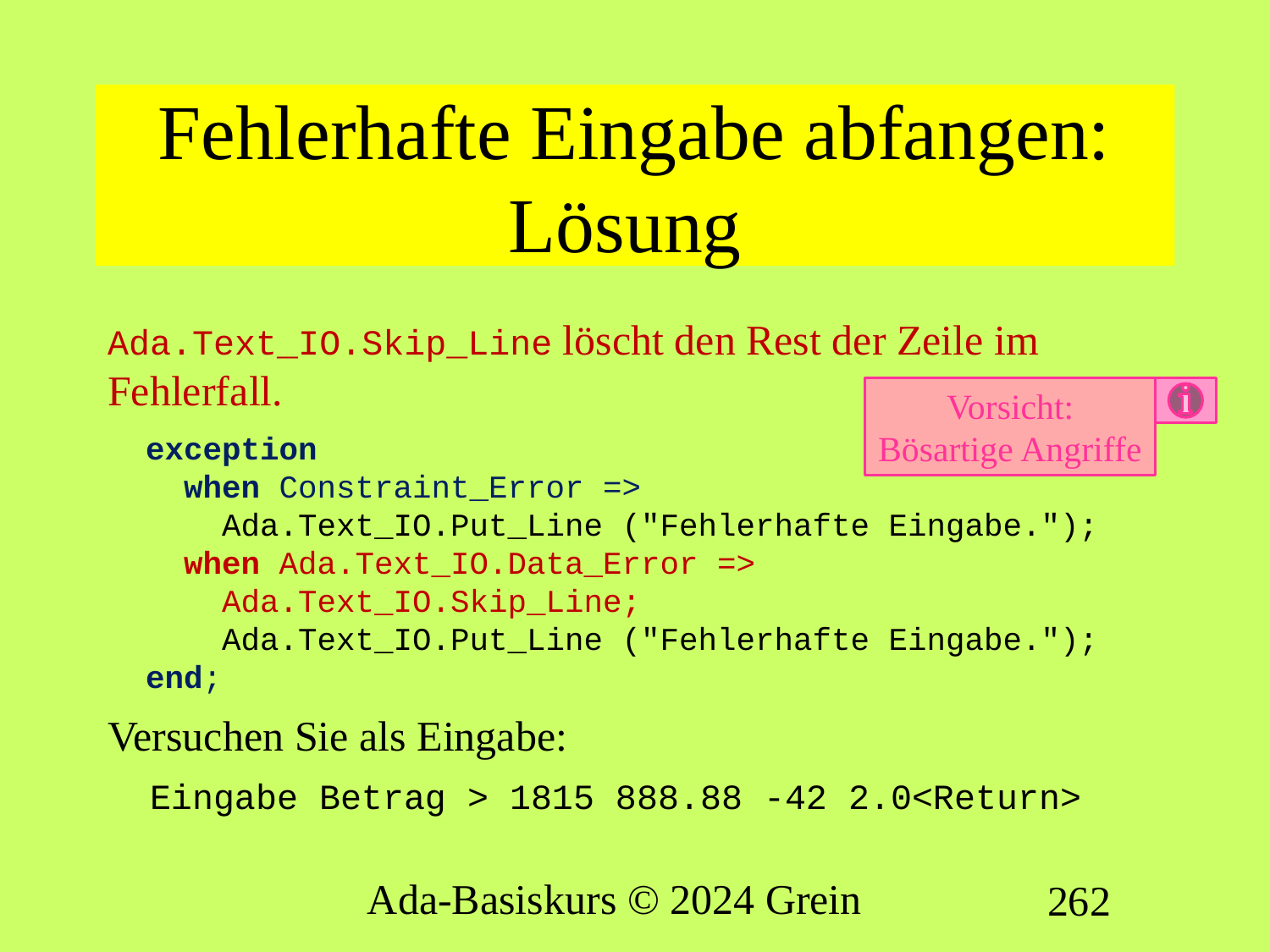

# Fehlerhafte Eingabe abfangen: Lösung
Ada.Text_IO.Skip_Line löscht den Rest der Zeile im Fehlerfall.
  exception
    when Constraint_Error =>
      Ada.Text_IO.Put_Line ("Fehlerhafte Eingabe.");
    when Ada.Text_IO.Data_Error =>
      Ada.Text_IO.Skip_Line;
      Ada.Text_IO.Put_Line ("Fehlerhafte Eingabe.");
  end;
Versuchen Sie als Eingabe:
  Eingabe Betrag > 1815 888.88 -42 2.0<Return>
Vorsicht:
Bösartige Angriffe

Ada-Basiskurs © 2024 Grein
262